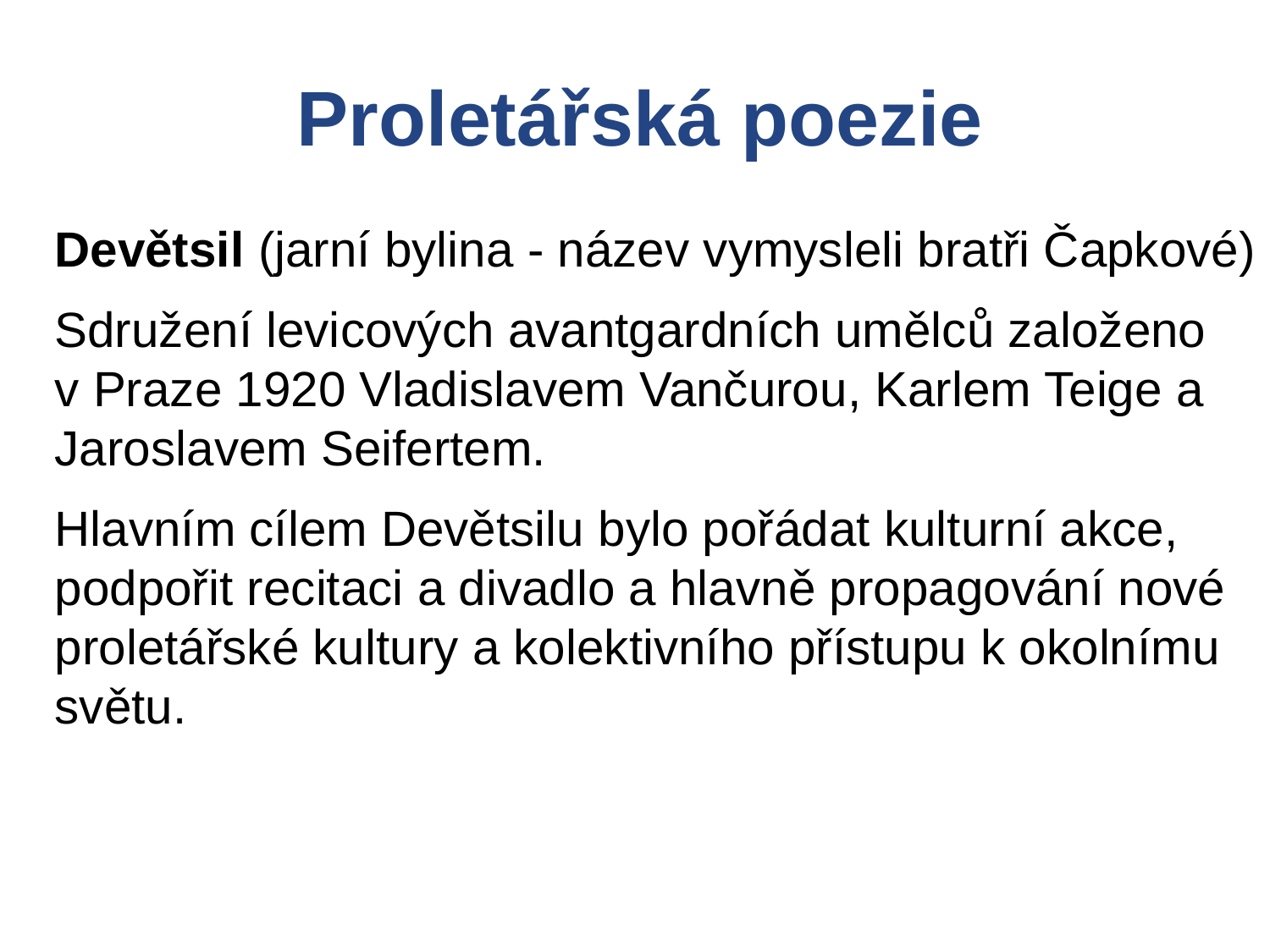

Proletářská poezie
Devětsil (jarní bylina - název vymysleli bratři Čapkové)
Sdružení levicových avantgardních umělců založeno
v Praze 1920 Vladislavem Vančurou, Karlem Teige a Jaroslavem Seifertem.
Hlavním cílem Devětsilu bylo pořádat kulturní akce, podpořit recitaci a divadlo a hlavně propagování nové proletářské kultury a kolektivního přístupu k okolnímu světu.